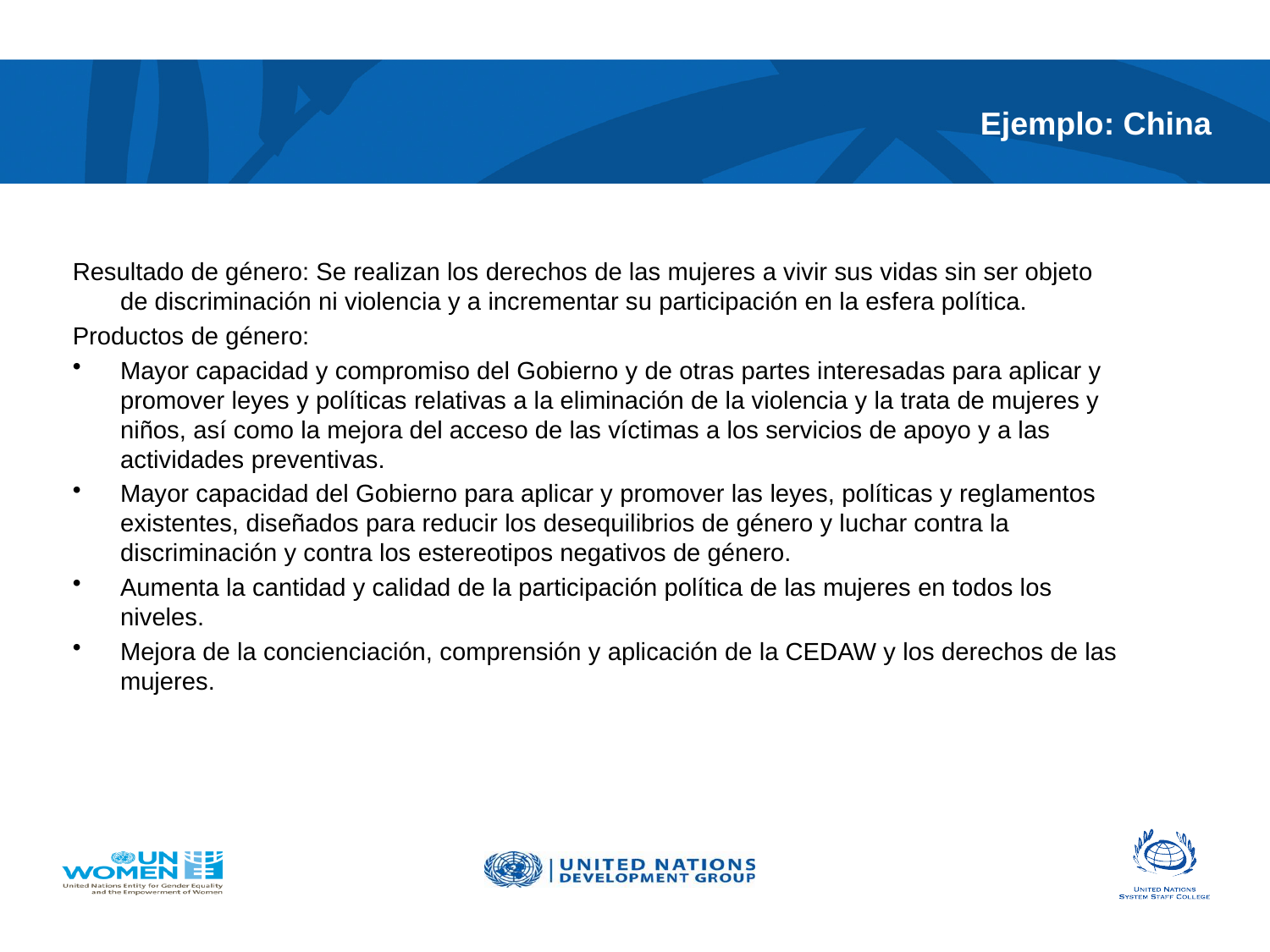

# Ejemplo: China
Resultado de género: Se realizan los derechos de las mujeres a vivir sus vidas sin ser objeto de discriminación ni violencia y a incrementar su participación en la esfera política.
Productos de género:
Mayor capacidad y compromiso del Gobierno y de otras partes interesadas para aplicar y promover leyes y políticas relativas a la eliminación de la violencia y la trata de mujeres y niños, así como la mejora del acceso de las víctimas a los servicios de apoyo y a las actividades preventivas.
Mayor capacidad del Gobierno para aplicar y promover las leyes, políticas y reglamentos existentes, diseñados para reducir los desequilibrios de género y luchar contra la discriminación y contra los estereotipos negativos de género.
Aumenta la cantidad y calidad de la participación política de las mujeres en todos los niveles.
Mejora de la concienciación, comprensión y aplicación de la CEDAW y los derechos de las mujeres.